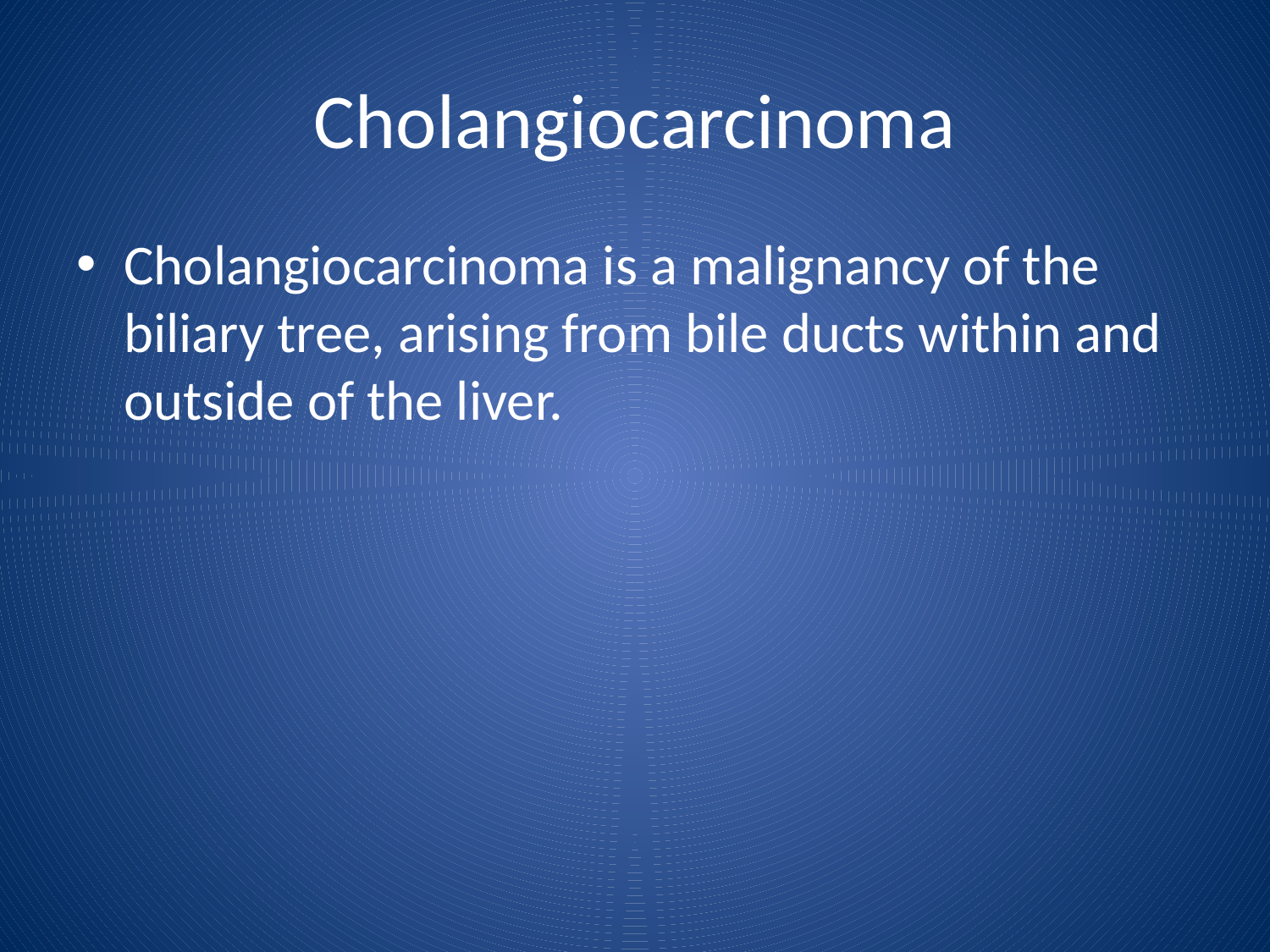

# Cholangiocarcinoma
Cholangiocarcinoma is a malignancy of the biliary tree, arising from bile ducts within and outside of the liver.